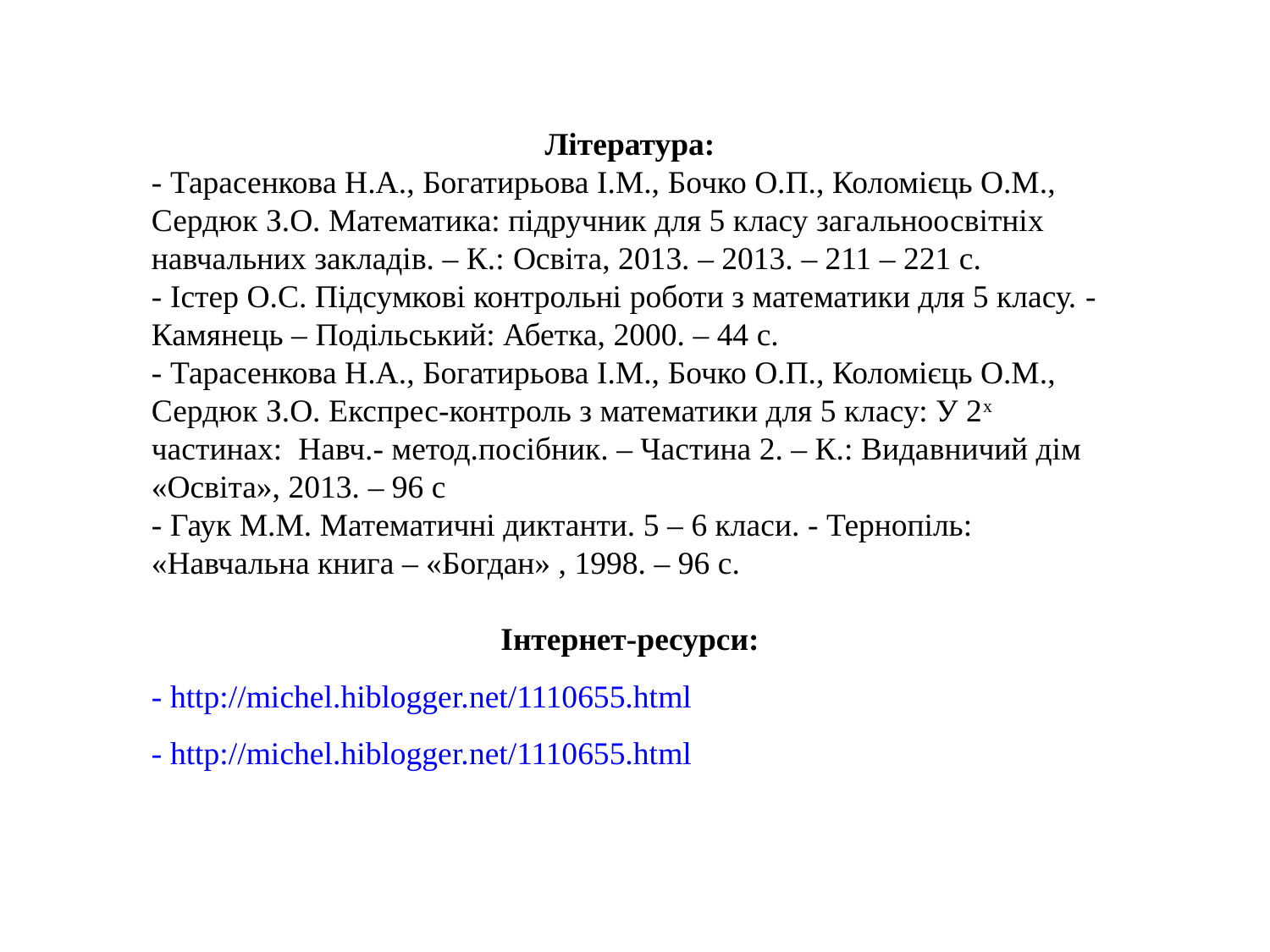

Література:
- Тарасенкова Н.А., Богатирьова І.М., Бочко О.П., Коломієць О.М., Сердюк З.О. Математика: підручник для 5 класу загальноосвітніх навчальних закладів. – К.: Освіта, 2013. – 2013. – 211 – 221 с.
- Істер О.С. Підсумкові контрольні роботи з математики для 5 класу. - Камянець – Подільський: Абетка, 2000. – 44 с.
- Тарасенкова Н.А., Богатирьова І.М., Бочко О.П., Коломієць О.М., Сердюк З.О. Експрес-контроль з математики для 5 класу: У 2х частинах:  Навч.- метод.посібник. – Частина 2. – К.: Видавничий дім «Освіта», 2013. – 96 с
- Гаук М.М. Математичні диктанти. 5 – 6 класи. - Тернопіль: «Навчальна книга – «Богдан» , 1998. – 96 с.

Інтернет-ресурси:
- http://michel.hiblogger.net/1110655.html
- http://michel.hiblogger.net/1110655.html